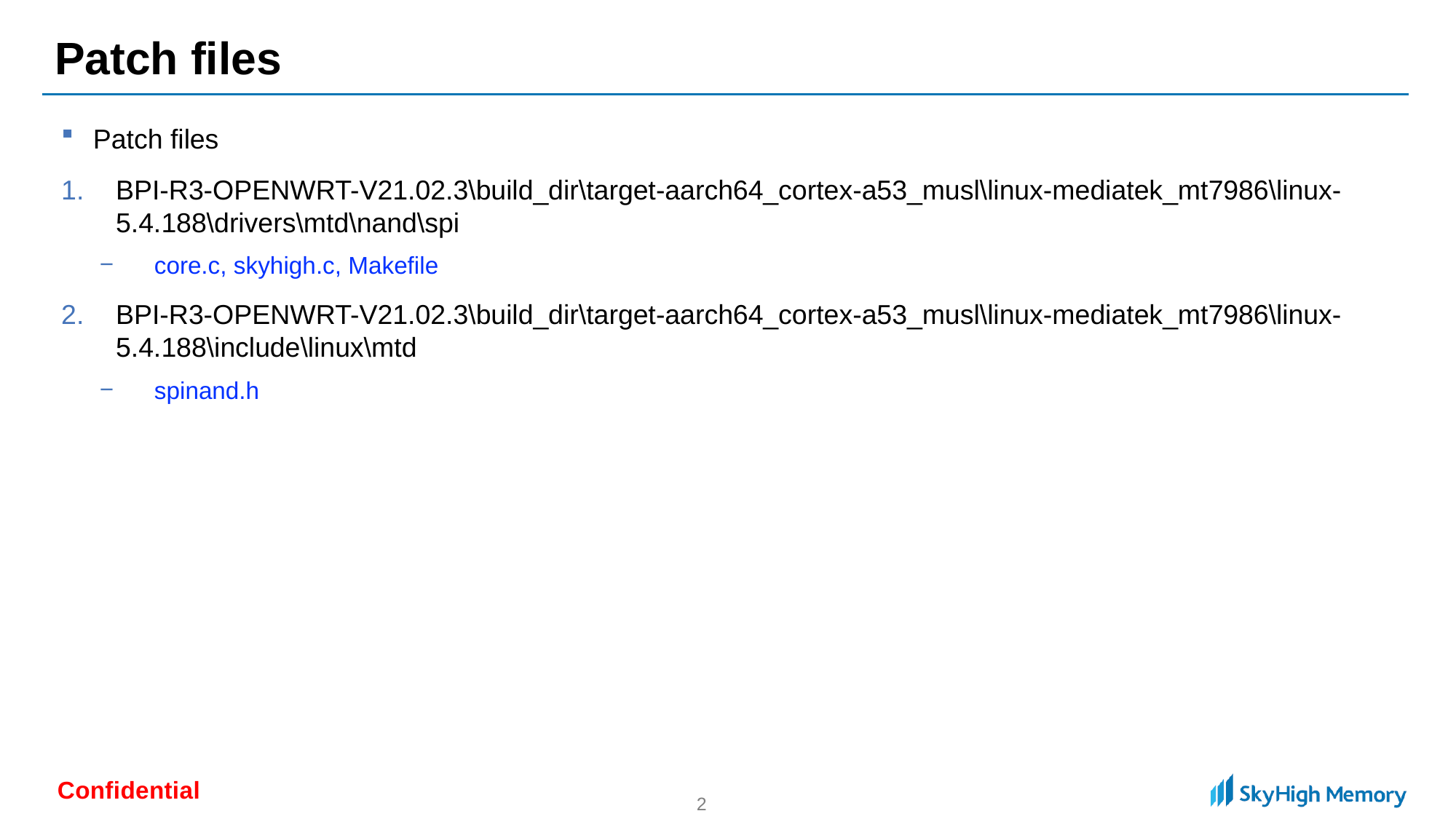

# Patch files
Patch files
BPI-R3-OPENWRT-V21.02.3\build_dir\target-aarch64_cortex-a53_musl\linux-mediatek_mt7986\linux-5.4.188\drivers\mtd\nand\spi
core.c, skyhigh.c, Makefile
BPI-R3-OPENWRT-V21.02.3\build_dir\target-aarch64_cortex-a53_musl\linux-mediatek_mt7986\linux-5.4.188\include\linux\mtd
spinand.h